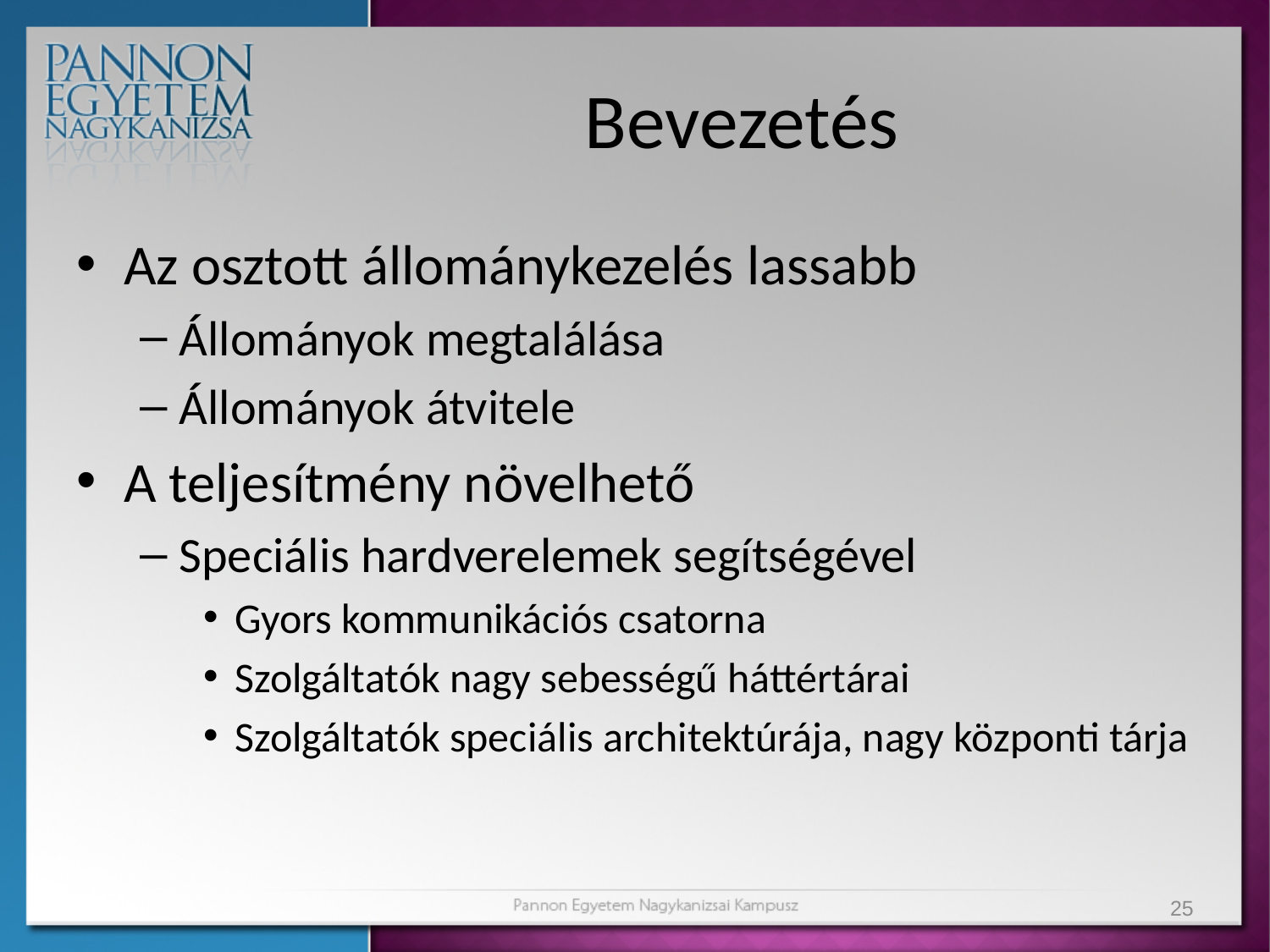

# Bevezetés
Az osztott állománykezelés lassabb
Állományok megtalálása
Állományok átvitele
A teljesítmény növelhető
Speciális hardverelemek segítségével
Gyors kommunikációs csatorna
Szolgáltatók nagy sebességű háttértárai
Szolgáltatók speciális architektúrája, nagy központi tárja
25